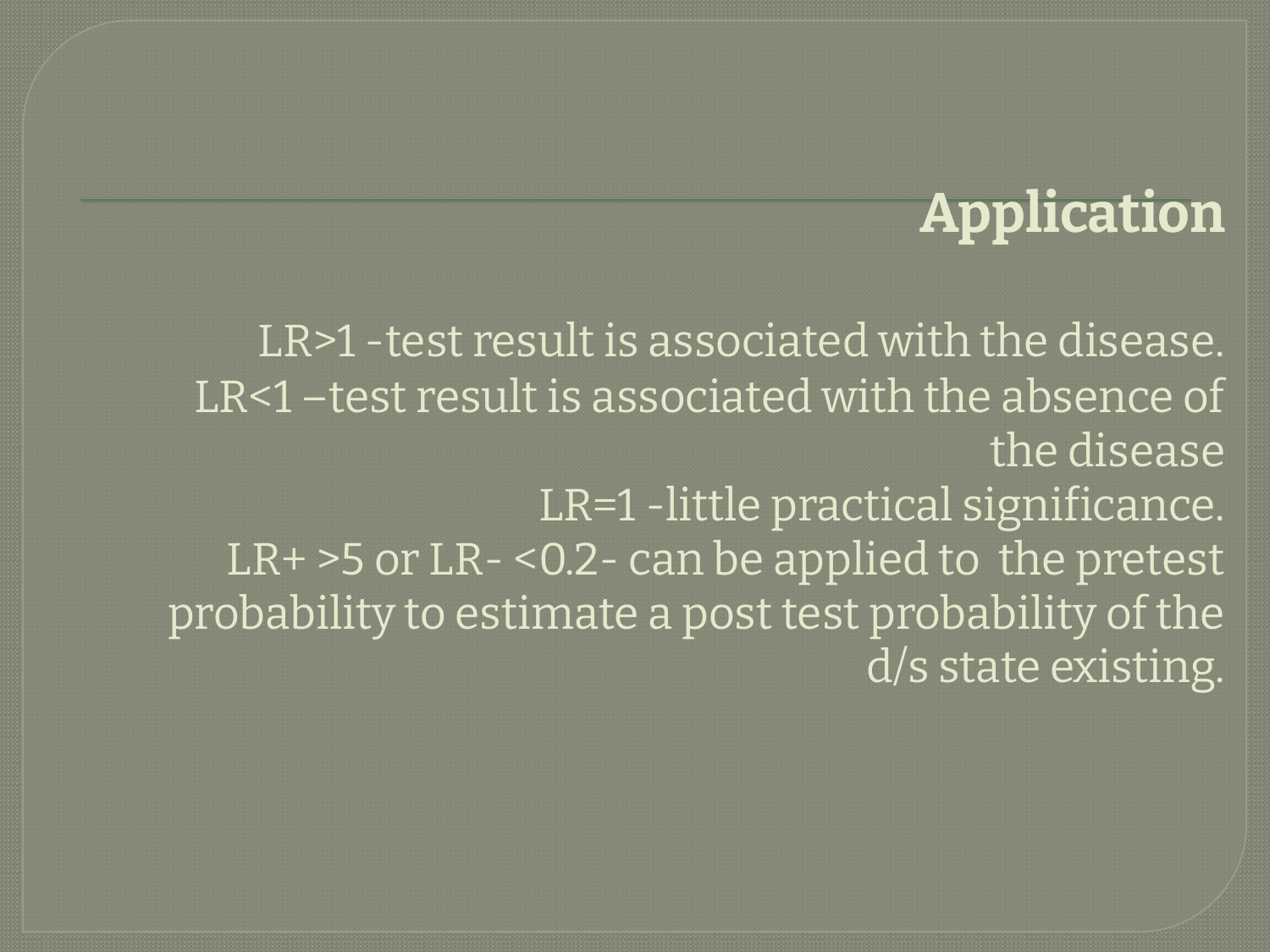

# Application LR>1 -test result is associated with the disease. LR<1 –test result is associated with the absence of the disease LR=1 -little practical significance. LR+ >5 or LR- <0.2- can be applied to  the pretest probability to estimate a post test probability of the d/s state existing.